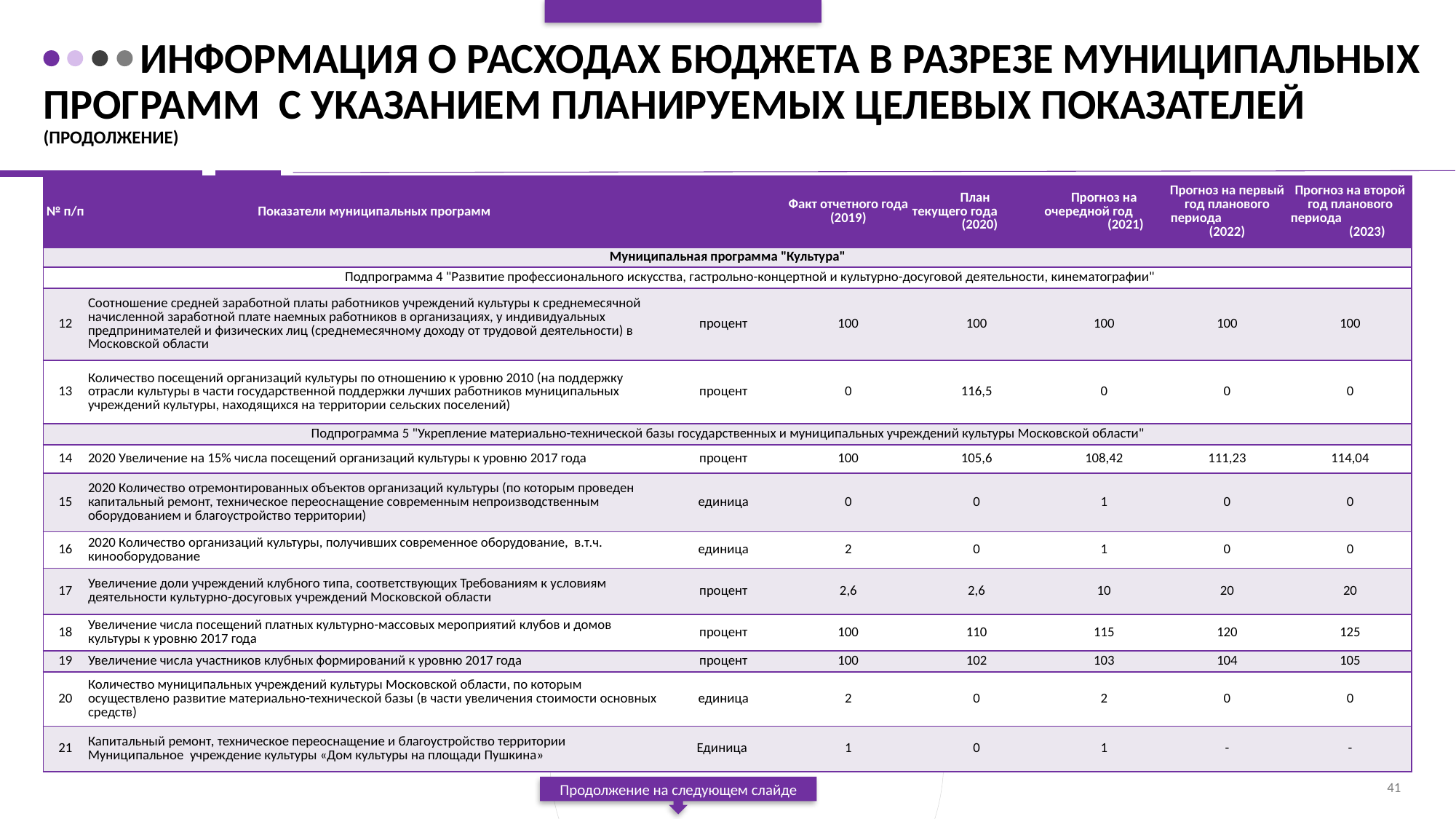

# Информация о расходах бюджета в разрезе муниципальных программ  с указанием планируемых целевых показателей (продолжение)
| № п/п | Показатели муниципальных программ |  | Факт отчетного года (2019) | План текущего года (2020) | Прогноз на очередной год (2021) | Прогноз на первый год планового периода (2022) | Прогноз на второй год планового периода (2023) |
| --- | --- | --- | --- | --- | --- | --- | --- |
| Муниципальная программа "Культура" |  |  |  |  |  |  |  |
|  | Подпрограмма 4 "Развитие профессионального искусства, гастрольно-концертной и культурно-досуговой деятельности, кинематографии" |  |  |  |  |  |  |
| 12 | Соотношение средней заработной платы работников учреждений культуры к среднемесячной начисленной заработной плате наемных работников в организациях, у индивидуальных предпринимателей и физических лиц (среднемесячному доходу от трудовой деятельности) в Московской области | процент | 100 | 100 | 100 | 100 | 100 |
| 13 | Количество посещений организаций культуры по отношению к уровню 2010 (на поддержку отрасли культуры в части государственной поддержки лучших работников муниципальных учреждений культуры, находящихся на территории сельских поселений) | процент | 0 | 116,5 | 0 | 0 | 0 |
| Подпрограмма 5 "Укрепление материально-технической базы государственных и муниципальных учреждений культуры Московской области" |  |  |  |  |  |  |  |
| 14 | 2020 Увеличение на 15% числа посещений организаций культуры к уровню 2017 года | процент | 100 | 105,6 | 108,42 | 111,23 | 114,04 |
| 15 | 2020 Количество отремонтированных объектов организаций культуры (по которым проведен капитальный ремонт, техническое переоснащение современным непроизводственным оборудованием и благоустройство территории) | единица | 0 | 0 | 1 | 0 | 0 |
| 16 | 2020 Количество организаций культуры, получивших современное оборудование, в.т.ч. кинооборудование | единица | 2 | 0 | 1 | 0 | 0 |
| 17 | Увеличение доли учреждений клубного типа, соответствующих Требованиям к условиям деятельности культурно-досуговых учреждений Московской области | процент | 2,6 | 2,6 | 10 | 20 | 20 |
| 18 | Увеличение числа посещений платных культурно-массовых мероприятий клубов и домов культуры к уровню 2017 года | процент | 100 | 110 | 115 | 120 | 125 |
| 19 | Увеличение числа участников клубных формирований к уровню 2017 года | процент | 100 | 102 | 103 | 104 | 105 |
| 20 | Количество муниципальных учреждений культуры Московской области, по которым осуществлено развитие материально-технической базы (в части увеличения стоимости основных средств) | единица | 2 | 0 | 2 | 0 | 0 |
| 21 | Капитальный ремонт, техническое переоснащение и благоустройство территории Муниципальное учреждение культуры «Дом культуры на площади Пушкина» | Единица | 1 | 0 | 1 | - | - |
41
Продолжение на следующем слайде